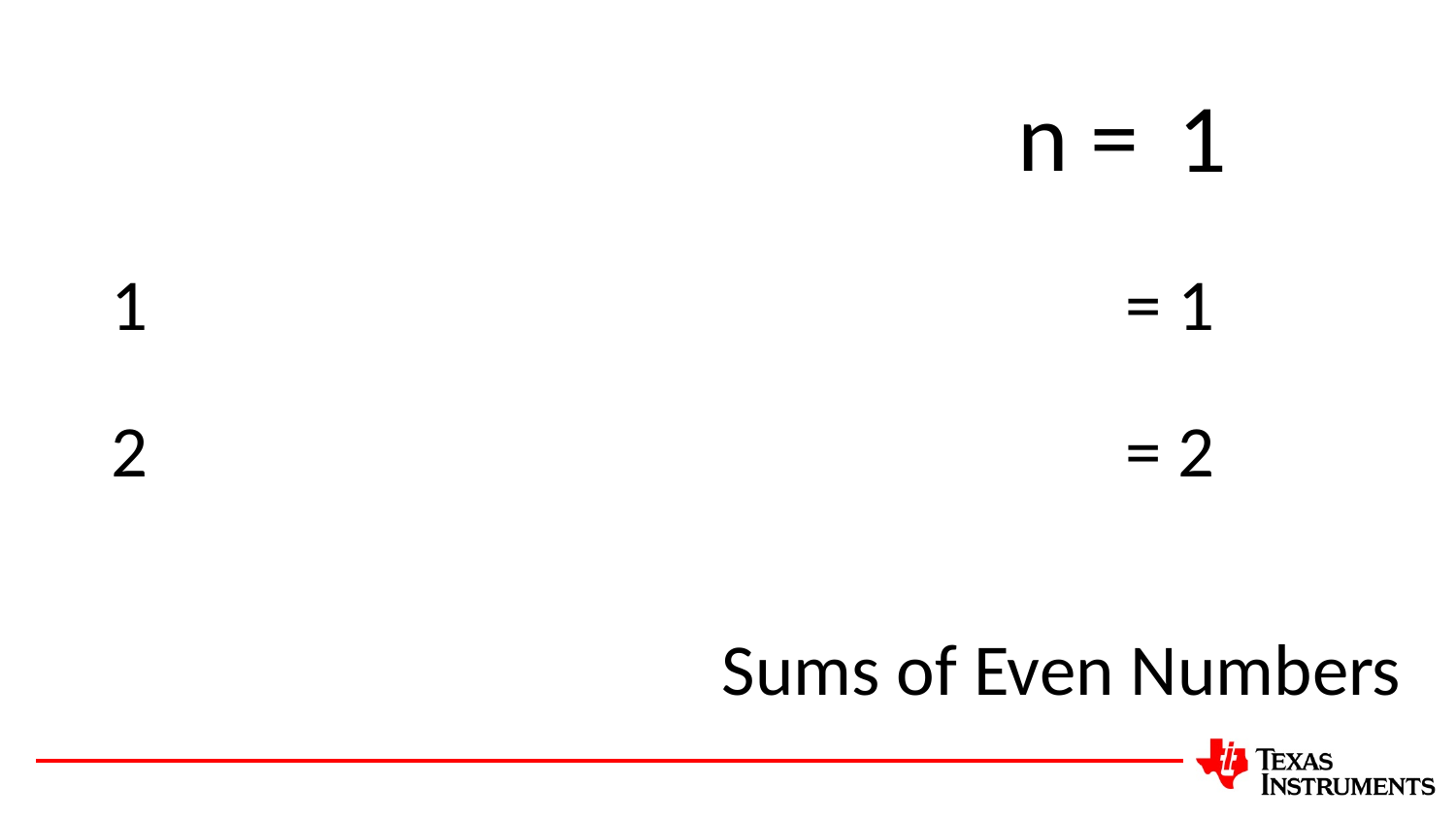

n =
1
1
 = 1
 = 2
2
Sums of Even Numbers